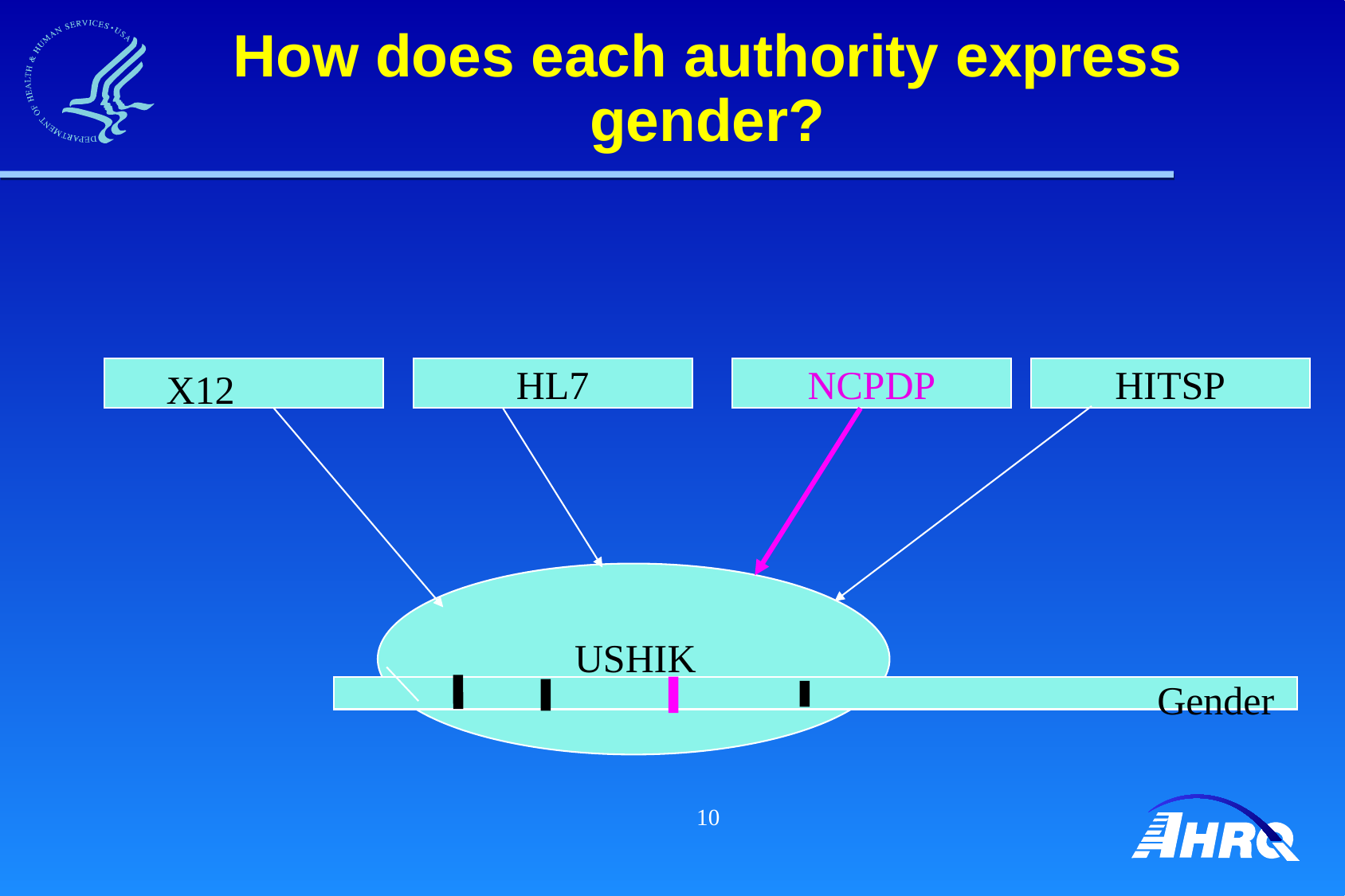

# How does each authority express gender?

X12

HL7
NCPDP
HITSP

      USHIK

            Gender

10